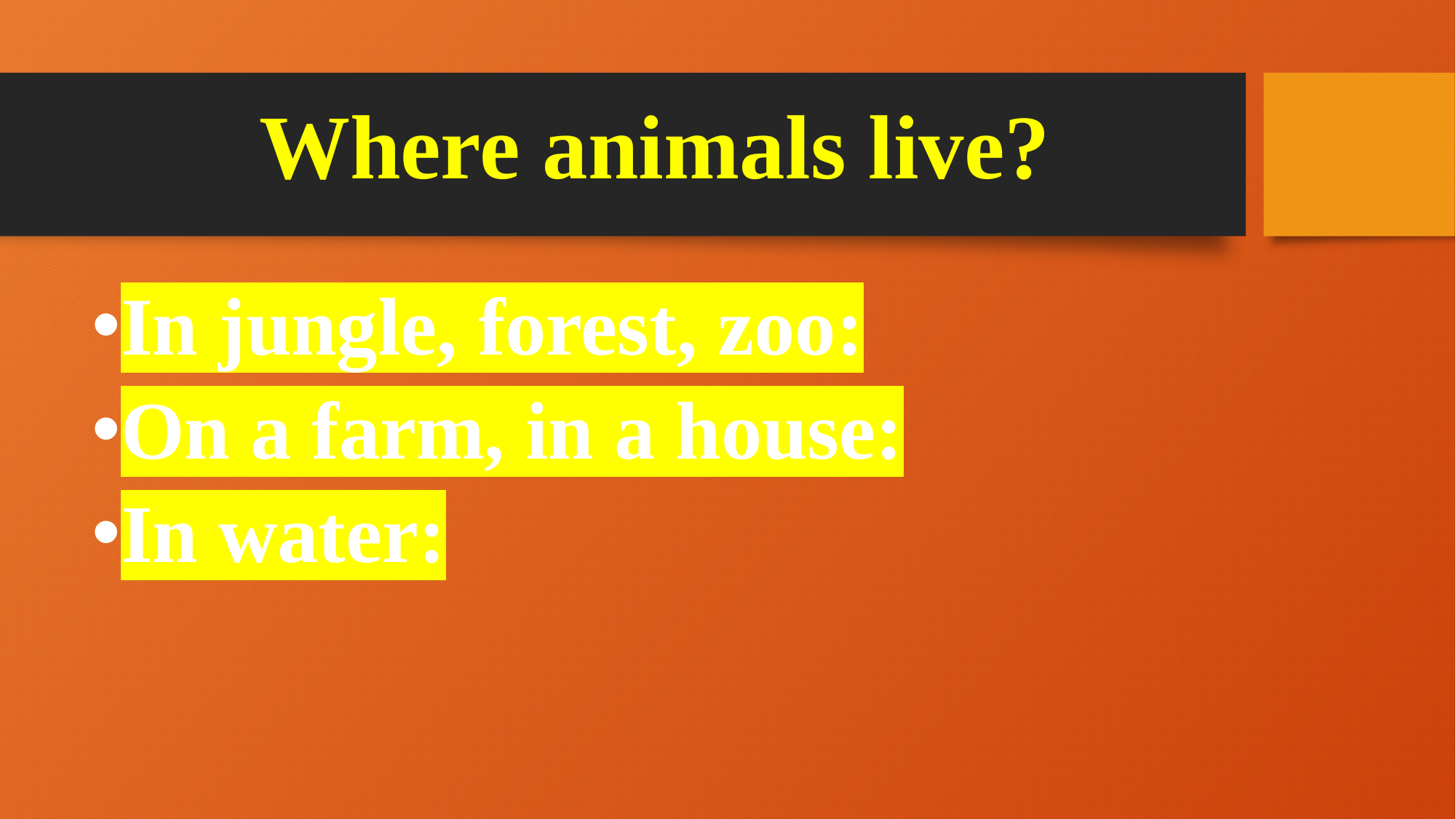

# Where animals live?
In jungle, forest, zoo:
On a farm, in a house:
In water: